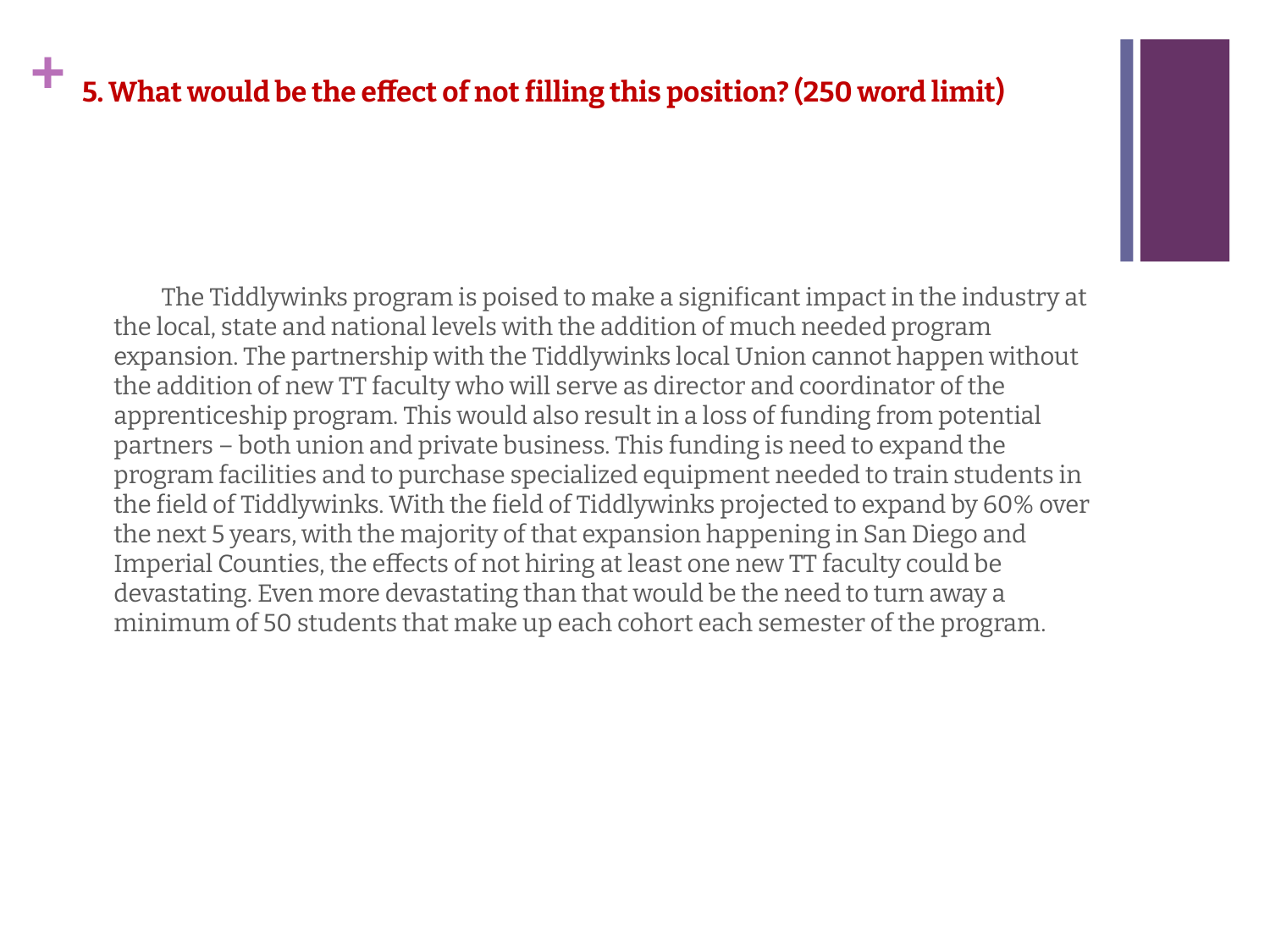

# 5. What would be the effect of not filling this position? (250 word limit)
The Tiddlywinks program is poised to make a significant impact in the industry at the local, state and national levels with the addition of much needed program expansion. The partnership with the Tiddlywinks local Union cannot happen without the addition of new TT faculty who will serve as director and coordinator of the apprenticeship program. This would also result in a loss of funding from potential partners – both union and private business. This funding is need to expand the program facilities and to purchase specialized equipment needed to train students in the field of Tiddlywinks. With the field of Tiddlywinks projected to expand by 60% over the next 5 years, with the majority of that expansion happening in San Diego and Imperial Counties, the effects of not hiring at least one new TT faculty could be devastating. Even more devastating than that would be the need to turn away a minimum of 50 students that make up each cohort each semester of the program.